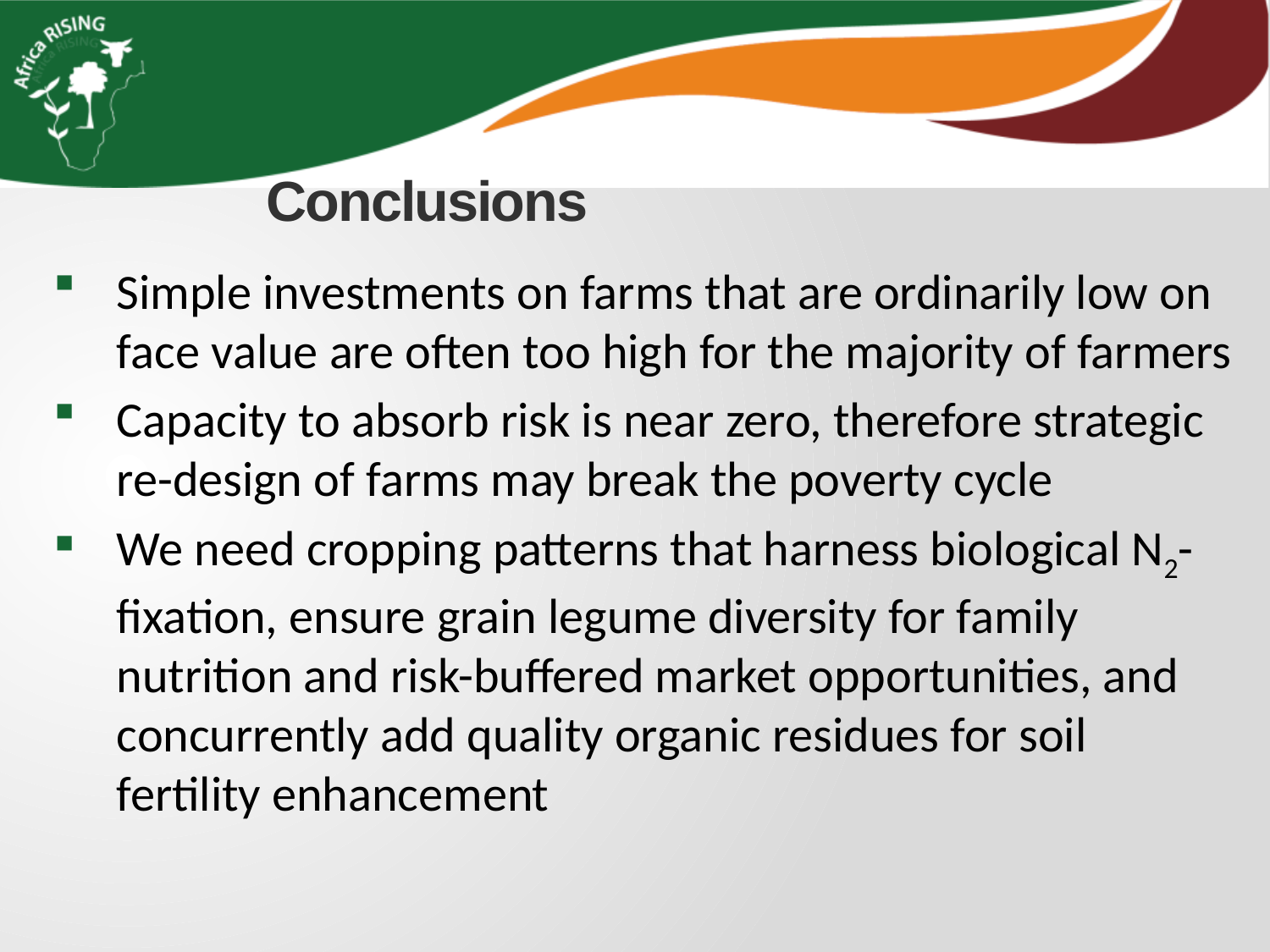

# Conclusions
Simple investments on farms that are ordinarily low on face value are often too high for the majority of farmers
Capacity to absorb risk is near zero, therefore strategic re-design of farms may break the poverty cycle
We need cropping patterns that harness biological N2-fixation, ensure grain legume diversity for family nutrition and risk-buffered market opportunities, and concurrently add quality organic residues for soil fertility enhancement